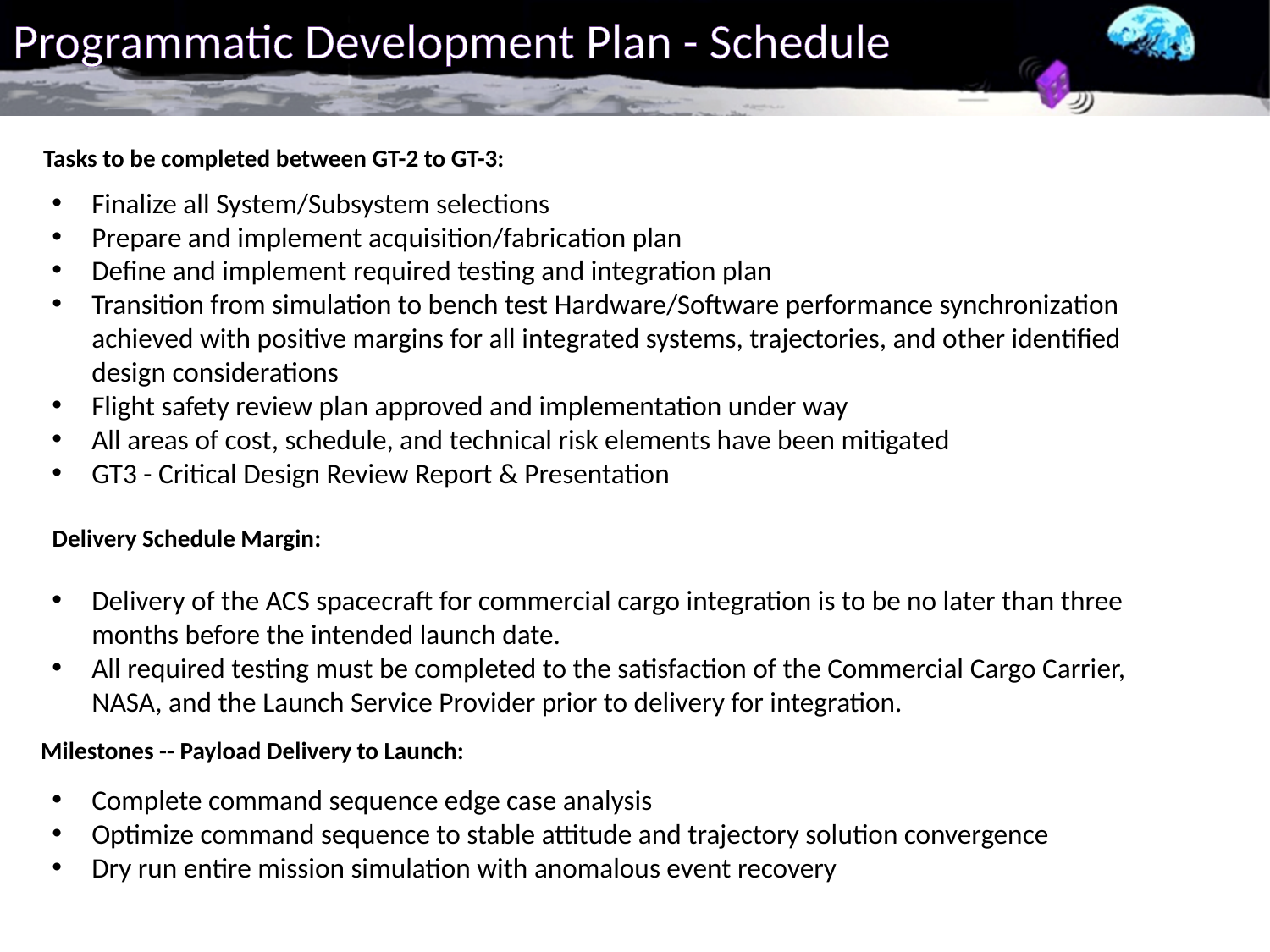

# Programmatic Development Plan - Schedule
Tasks to be completed between GT-2 to GT-3:
Finalize all System/Subsystem selections
Prepare and implement acquisition/fabrication plan
Define and implement required testing and integration plan
Transition from simulation to bench test Hardware/Software performance synchronization achieved with positive margins for all integrated systems, trajectories, and other identified design considerations
Flight safety review plan approved and implementation under way
All areas of cost, schedule, and technical risk elements have been mitigated
GT3 - Critical Design Review Report & Presentation
Delivery Schedule Margin:
Delivery of the ACS spacecraft for commercial cargo integration is to be no later than three months before the intended launch date.
All required testing must be completed to the satisfaction of the Commercial Cargo Carrier, NASA, and the Launch Service Provider prior to delivery for integration.
Milestones -- Payload Delivery to Launch:
Complete command sequence edge case analysis
Optimize command sequence to stable attitude and trajectory solution convergence
Dry run entire mission simulation with anomalous event recovery